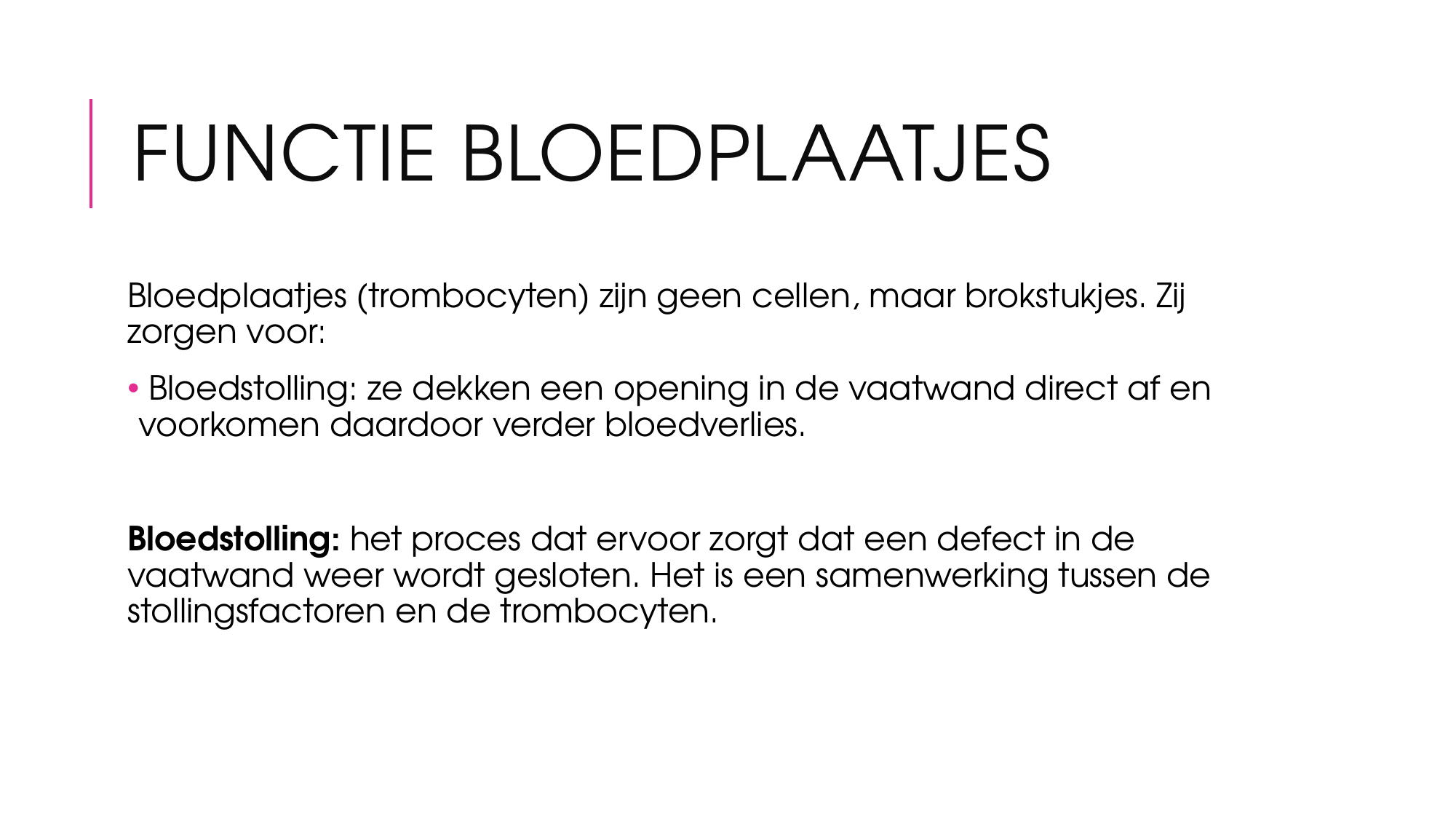

# Functie bloedplaatjes
Bloedplaatjes (trombocyten) zijn geen cellen, maar brokstukjes. Zij zorgen voor:
 Bloedstolling: ze dekken een opening in de vaatwand direct af en voorkomen daardoor verder bloedverlies.

Bloedstolling: het proces dat ervoor zorgt dat een defect in de vaatwand weer wordt gesloten. Het is een samenwerking tussen de stollingsfactoren en de trombocyten.